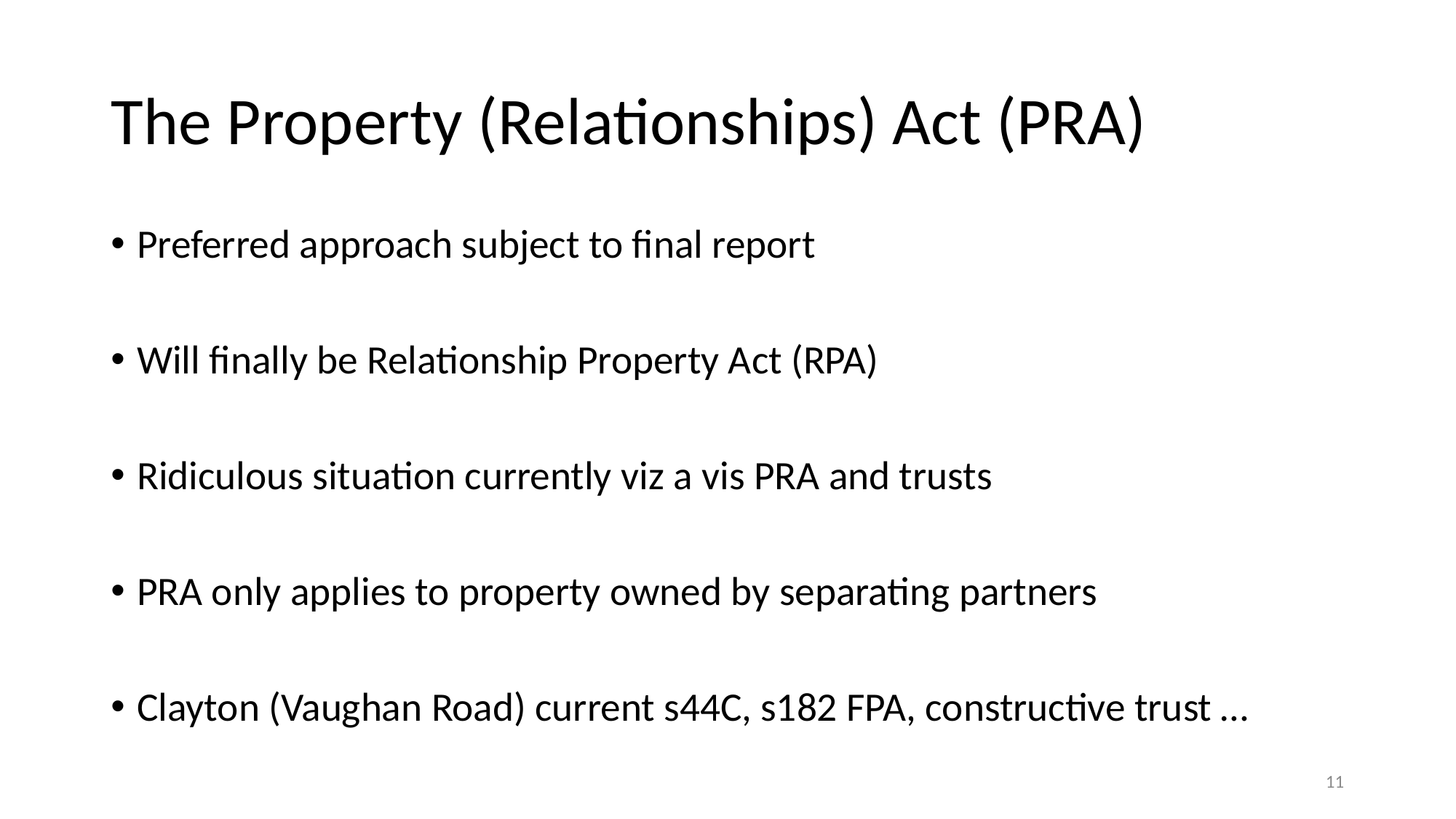

# The Property (Relationships) Act (PRA)
Preferred approach subject to final report

Will finally be Relationship Property Act (RPA)

Ridiculous situation currently viz a vis PRA and trusts

PRA only applies to property owned by separating partners

Clayton (Vaughan Road) current s44C, s182 FPA, constructive trust …

11